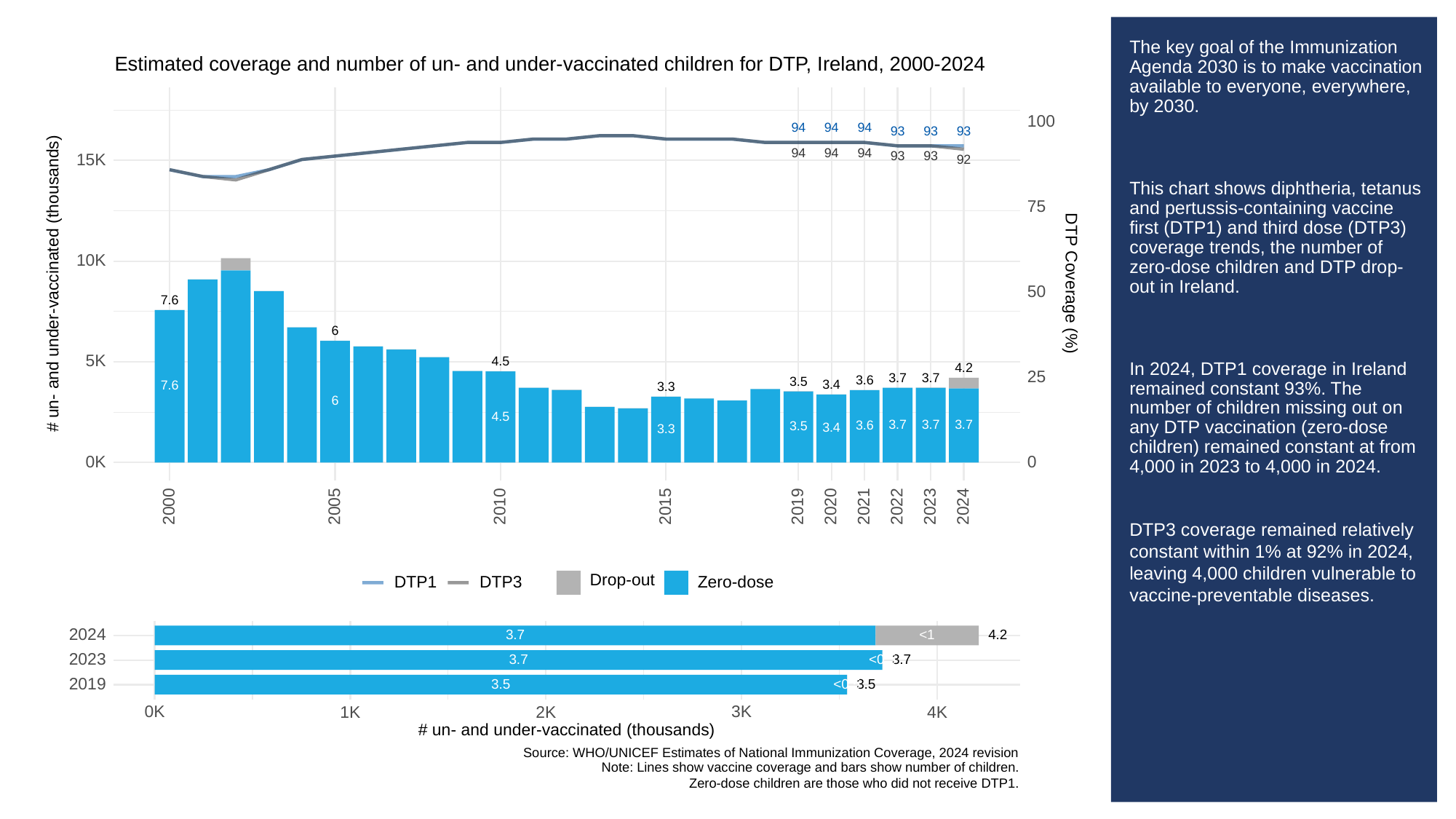

# The key goal of the Immunization Agenda 2030 is to make vaccination available to everyone, everywhere, by 2030.

This chart shows diphtheria, tetanus and pertussis-containing vaccine first (DTP1) and third dose (DTP3) coverage trends, the number of zero-dose children and DTP drop-out in Ireland.

In 2024, DTP1 coverage in Ireland remained constant 93%. The number of children missing out on any DTP vaccination (zero-dose children) remained constant at from 4,000 in 2023 to 4,000 in 2024.

DTP3 coverage remained relatively constant within 1% at 92% in 2024, leaving 4,000 children vulnerable to vaccine-preventable diseases.

Estimated coverage and number of un- and under-vaccinated children for DTP, Ireland, 2000-2024

100
94
94
94
93
93
93

94
94
94
93
93
15K
92

75

10K

# un- and under-vaccinated (thousands)
DTP Coverage (%)

50

7.6

6

5K

4.5

4.2

25

3.7
3.7
3.6
3.5

3.4
7.6
3.3

6

4.5

3.7
3.7
3.7
3.6
3.5
3.4
3.3
0K
0

2023
2000
2005
2010
2015
2019
2020
2021
2022
2024

Drop-out
DTP3
Zero-dose
DTP1

2024
3.7
<1
4.2

2023
3.7
3.7
<0.5

2019
3.5
3.5
<0.5

3K
0K
1K
2K
4K
# un- and under-vaccinated (thousands)
Source: WHO/UNICEF Estimates of National Immunization Coverage, 2024 revision
Note: Lines show vaccine coverage and bars show number of children.
Zero-dose children are those who did not receive DTP1.